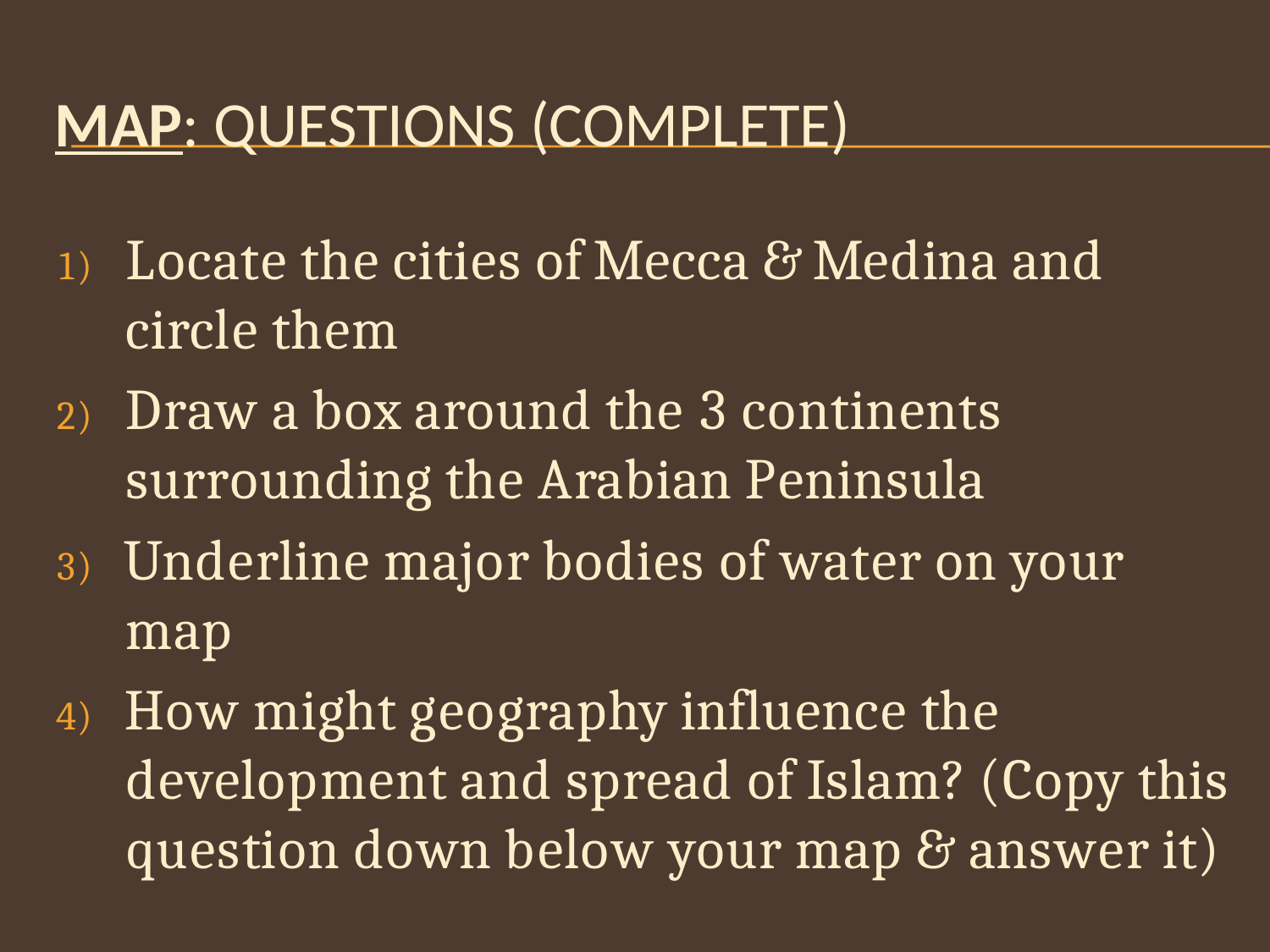

# Map: Questions (Complete)
Locate the cities of Mecca & Medina and circle them
Draw a box around the 3 continents surrounding the Arabian Peninsula
Underline major bodies of water on your map
How might geography influence the development and spread of Islam? (Copy this question down below your map & answer it)